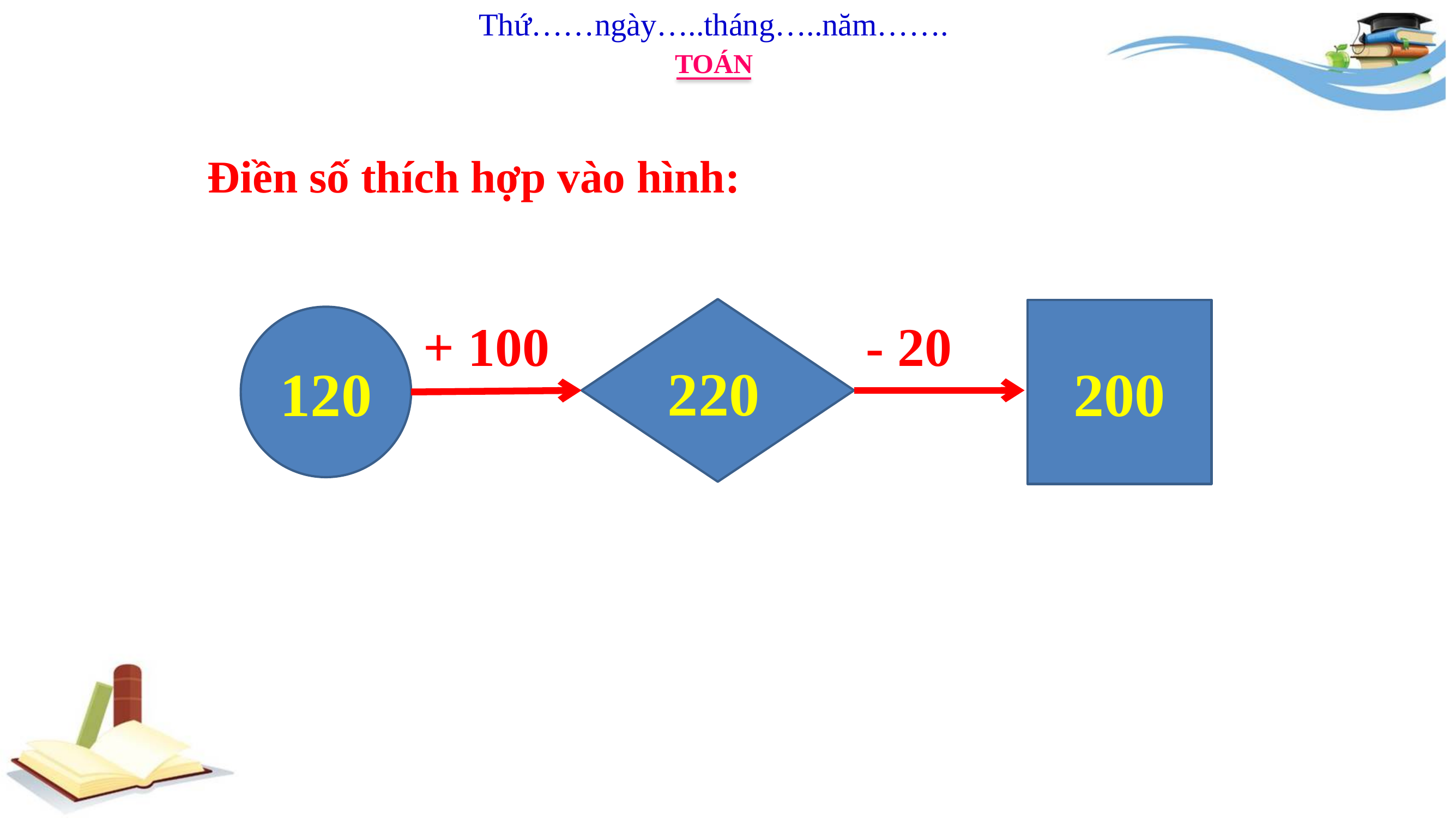

Thứ……ngày…..tháng…..năm…….
TOÁN
Điền số thích hợp vào hình:

200
120
+ 100
- 20
220